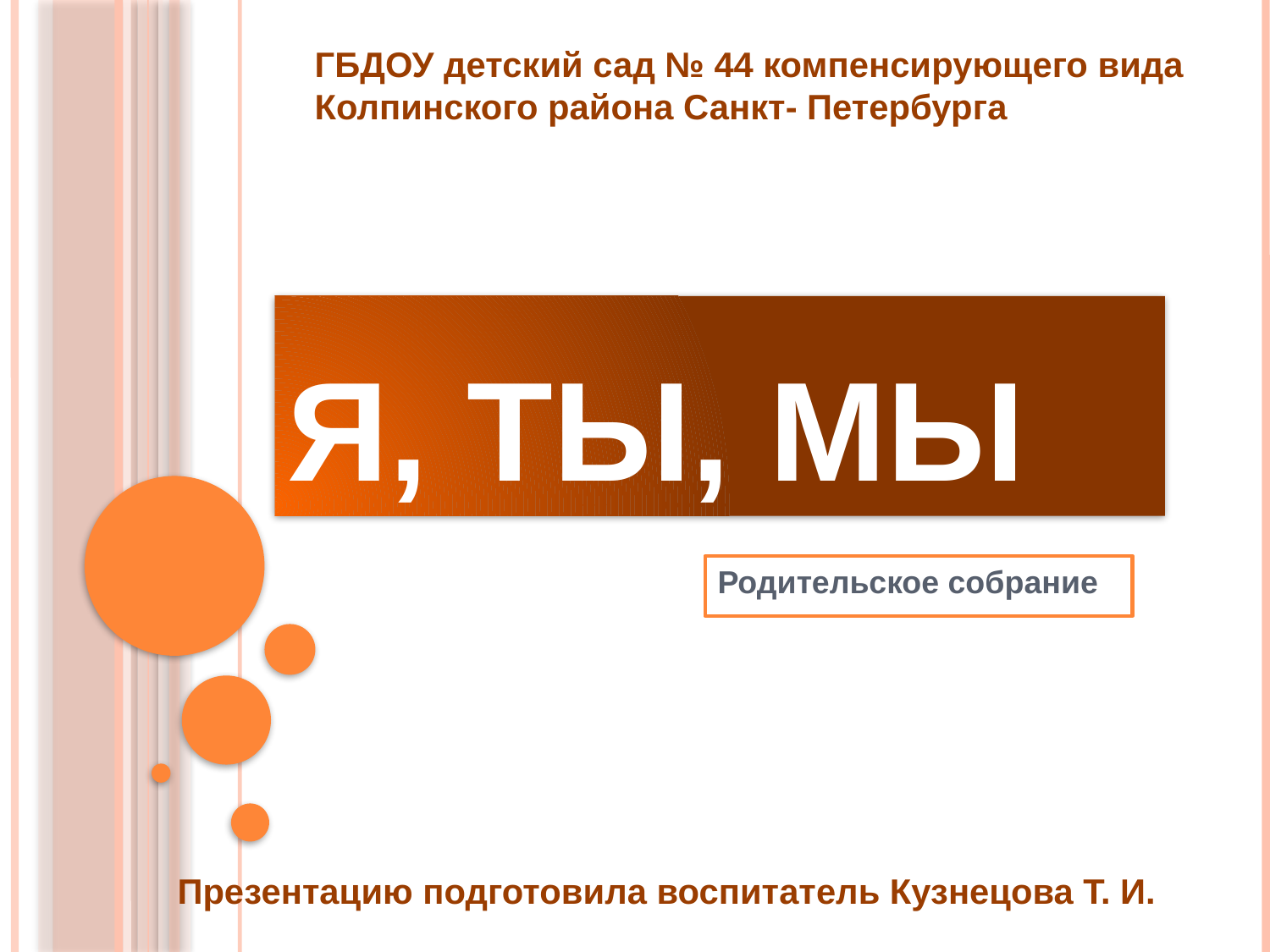

ГБДОУ детский сад № 44 компенсирующего вида
Колпинского района Санкт- Петербурга
# Я, ты, мы
Родительское собрание

Презентацию подготовила воспитатель Кузнецова Т. И.